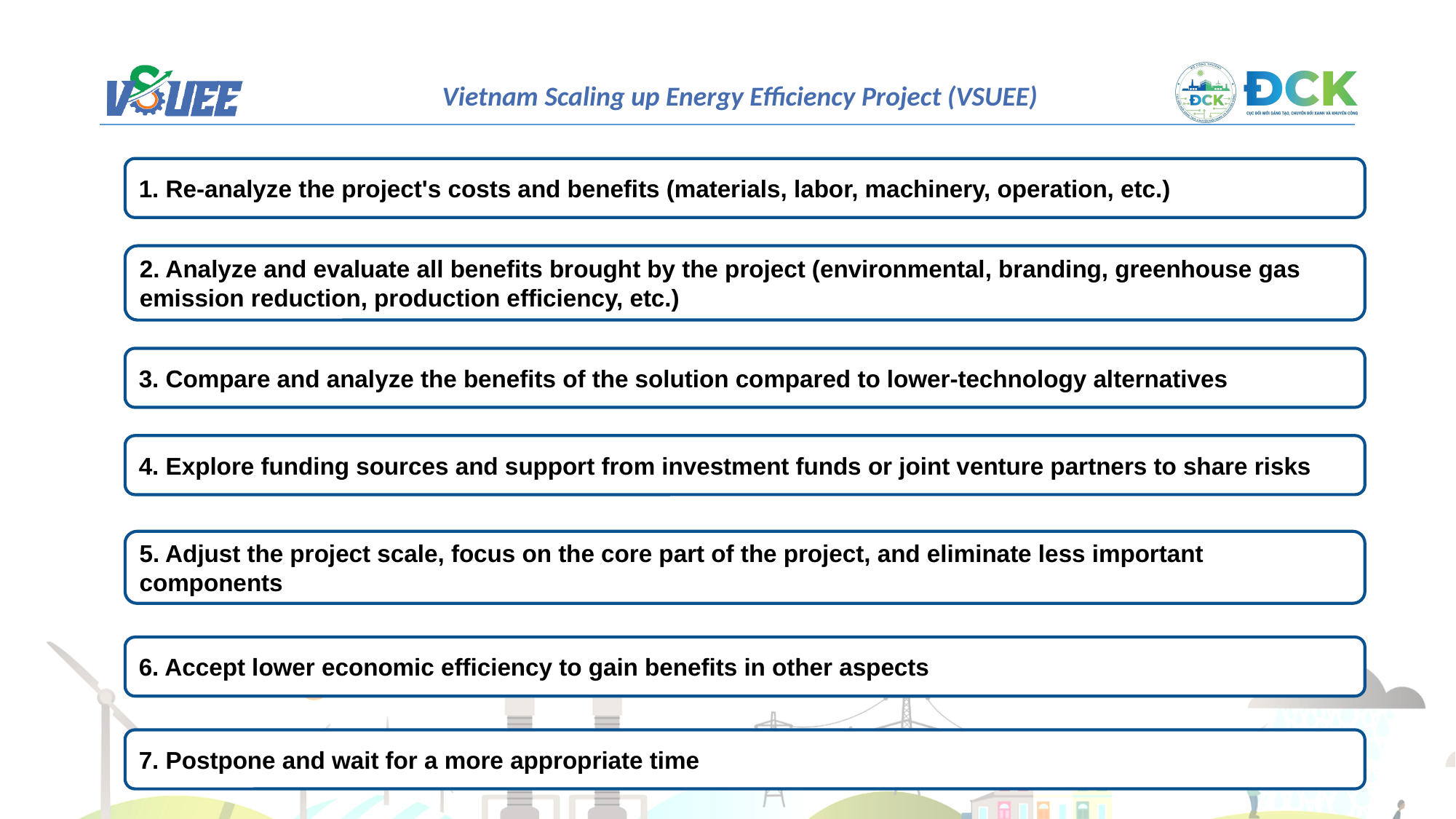

1. Re-analyze the project's costs and benefits (materials, labor, machinery, operation, etc.)
2. Analyze and evaluate all benefits brought by the project (environmental, branding, greenhouse gas emission reduction, production efficiency, etc.)
3. Compare and analyze the benefits of the solution compared to lower-technology alternatives
4. Explore funding sources and support from investment funds or joint venture partners to share risks
5. Adjust the project scale, focus on the core part of the project, and eliminate less important components
6. Accept lower economic efficiency to gain benefits in other aspects
7. Postpone and wait for a more appropriate time